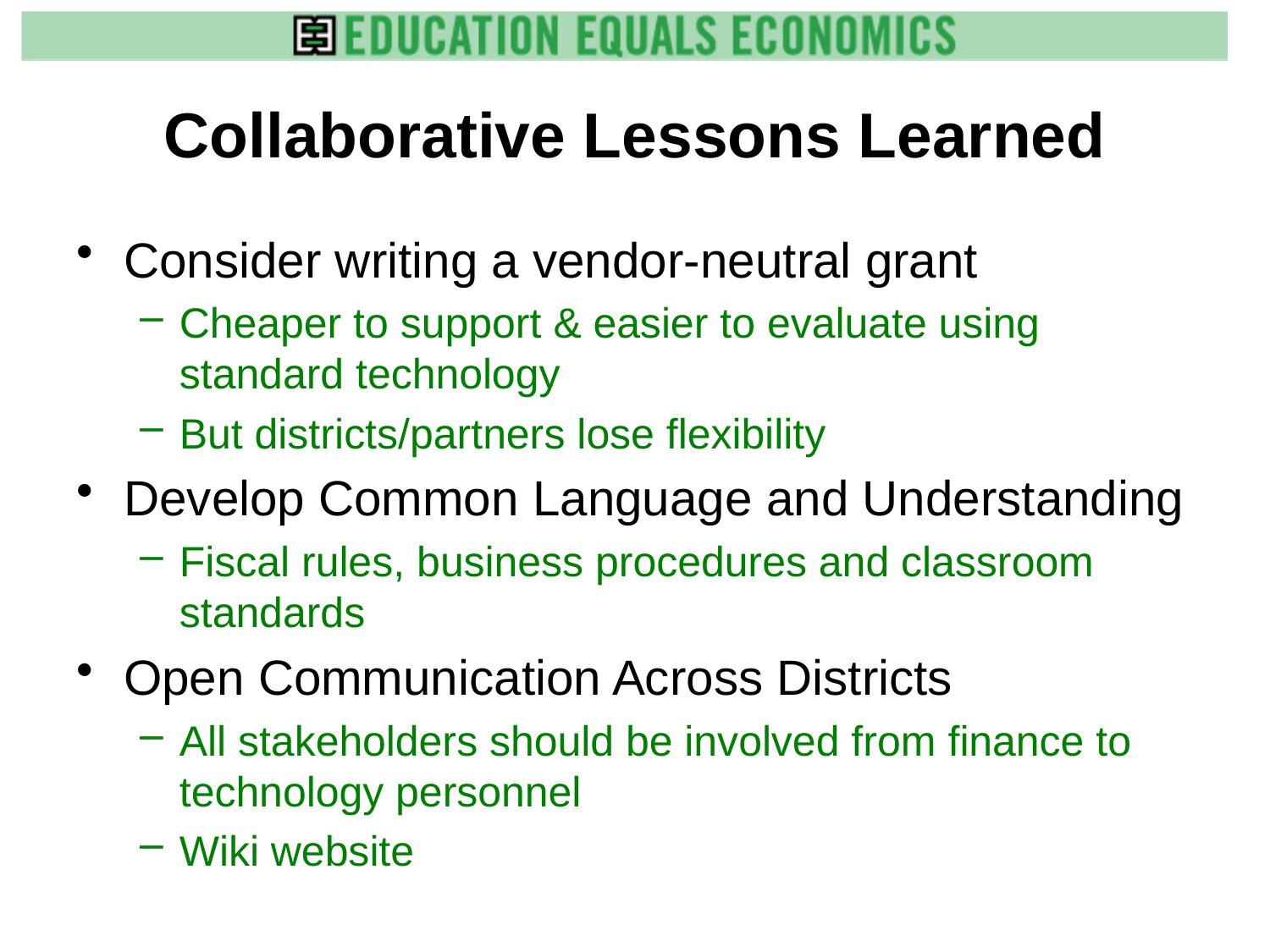

# Collaborative Lessons Learned
Consider writing a vendor-neutral grant
Cheaper to support & easier to evaluate using standard technology
But districts/partners lose flexibility
Develop Common Language and Understanding
Fiscal rules, business procedures and classroom standards
Open Communication Across Districts
All stakeholders should be involved from finance to technology personnel
Wiki website